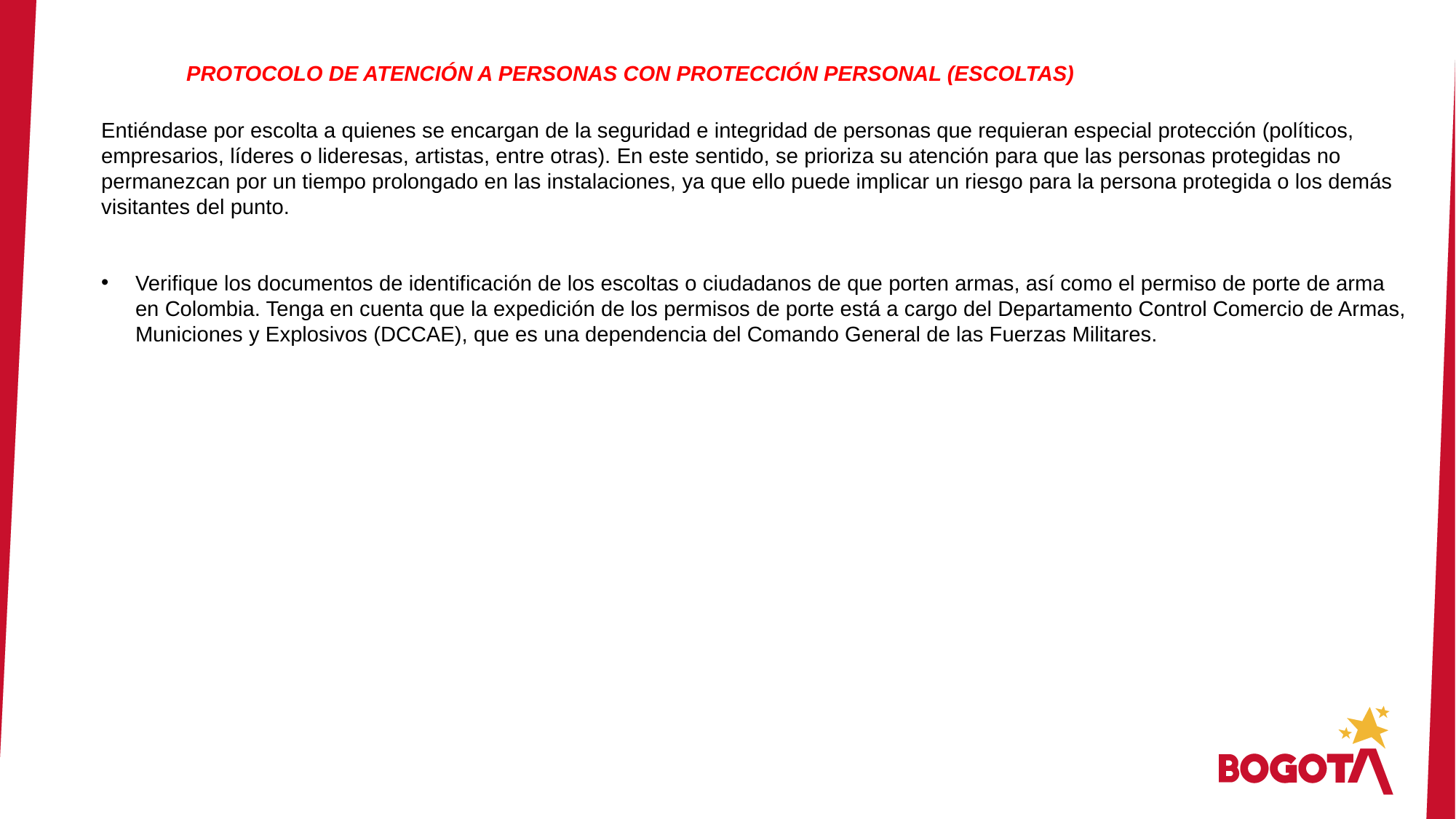

PROTOCOLO DE ATENCIÓN A PERSONAS CON PROTECCIÓN PERSONAL (ESCOLTAS)
Entiéndase por escolta a quienes se encargan de la seguridad e integridad de personas que requieran especial protección (políticos, empresarios, líderes o lideresas, artistas, entre otras). En este sentido, se prioriza su atención para que las personas protegidas no permanezcan por un tiempo prolongado en las instalaciones, ya que ello puede implicar un riesgo para la persona protegida o los demás visitantes del punto.

Verifique los documentos de identificación de los escoltas o ciudadanos de que porten armas, así como el permiso de porte de arma en Colombia. Tenga en cuenta que la expedición de los permisos de porte está a cargo del Departamento Control Comercio de Armas, Municiones y Explosivos (DCCAE), que es una dependencia del Comando General de las Fuerzas Militares.